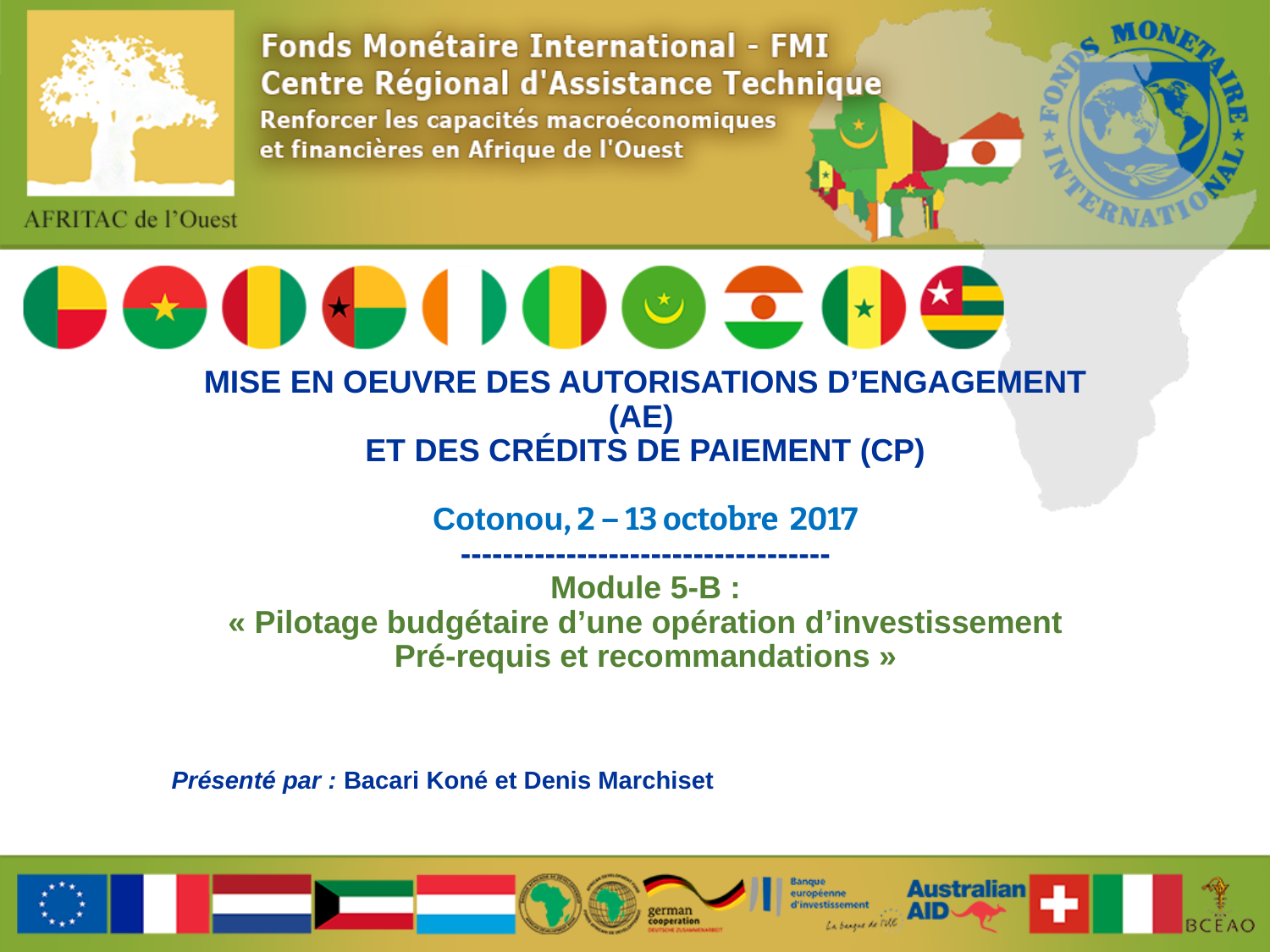

# MISE EN OEUVRE DES AUTORISATIONS D’ENGAGEMENT (AE) ET DES CRÉDITS DE PAIEMENT (CP) Cotonou, 2 – 13 octobre  2017 ----------------------------------- Module 5-B : « Pilotage budgétaire d’une opération d’investissement Pré-requis et recommandations »
Présenté par : Bacari Koné et Denis Marchiset